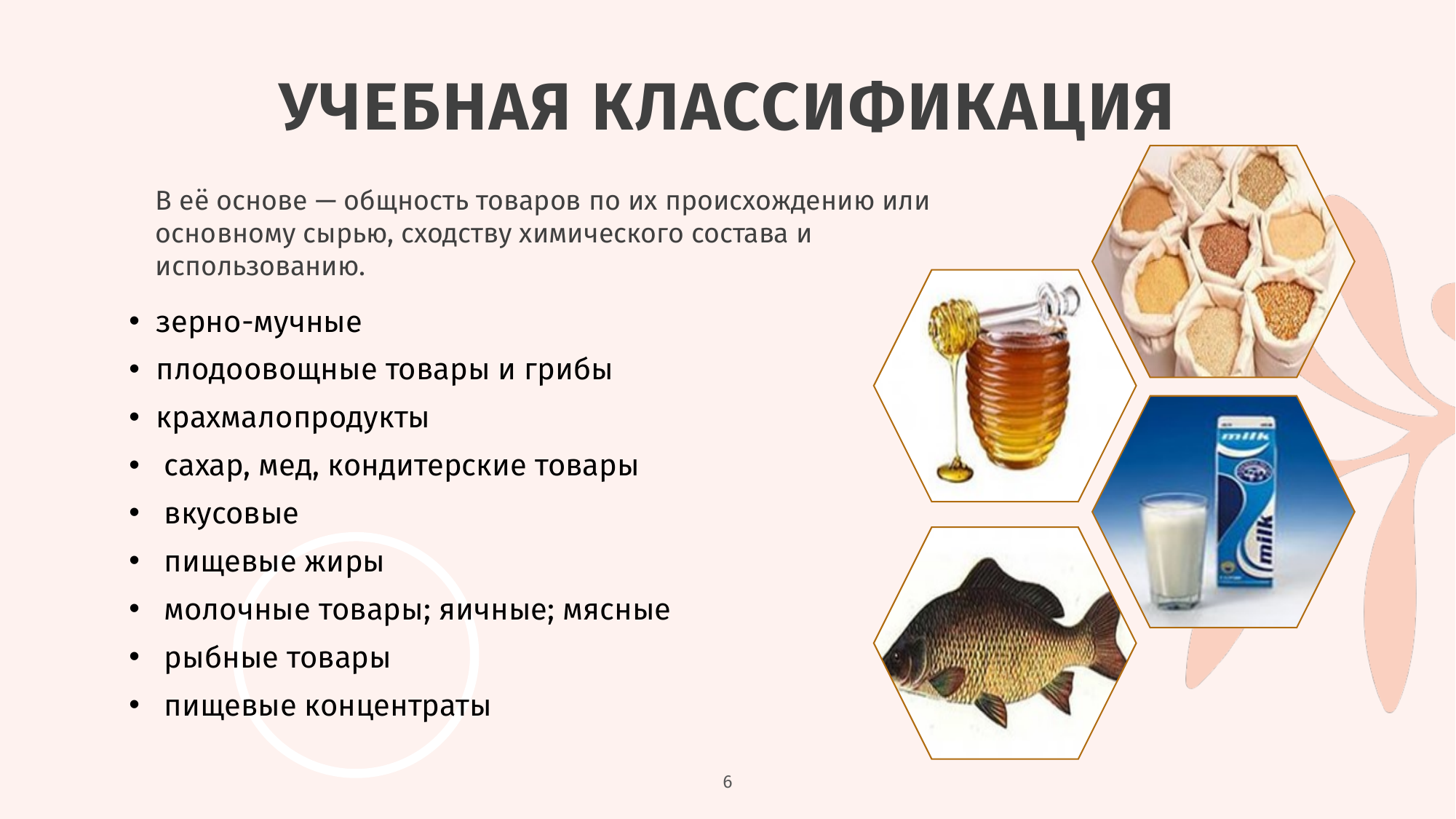

# Учебная классификация

В её основе — общность товаров по их происхождению или основному сырью, сходству химического состава и использованию.
зерно-мучные
плодоовощные товары и грибы
крахмалопродукты
 сахар, мед, кондитерские товары
 вкусовые
 пищевые жиры
 молочные товары; яичные; мясные
 рыбные товары
 пищевые концентраты
6